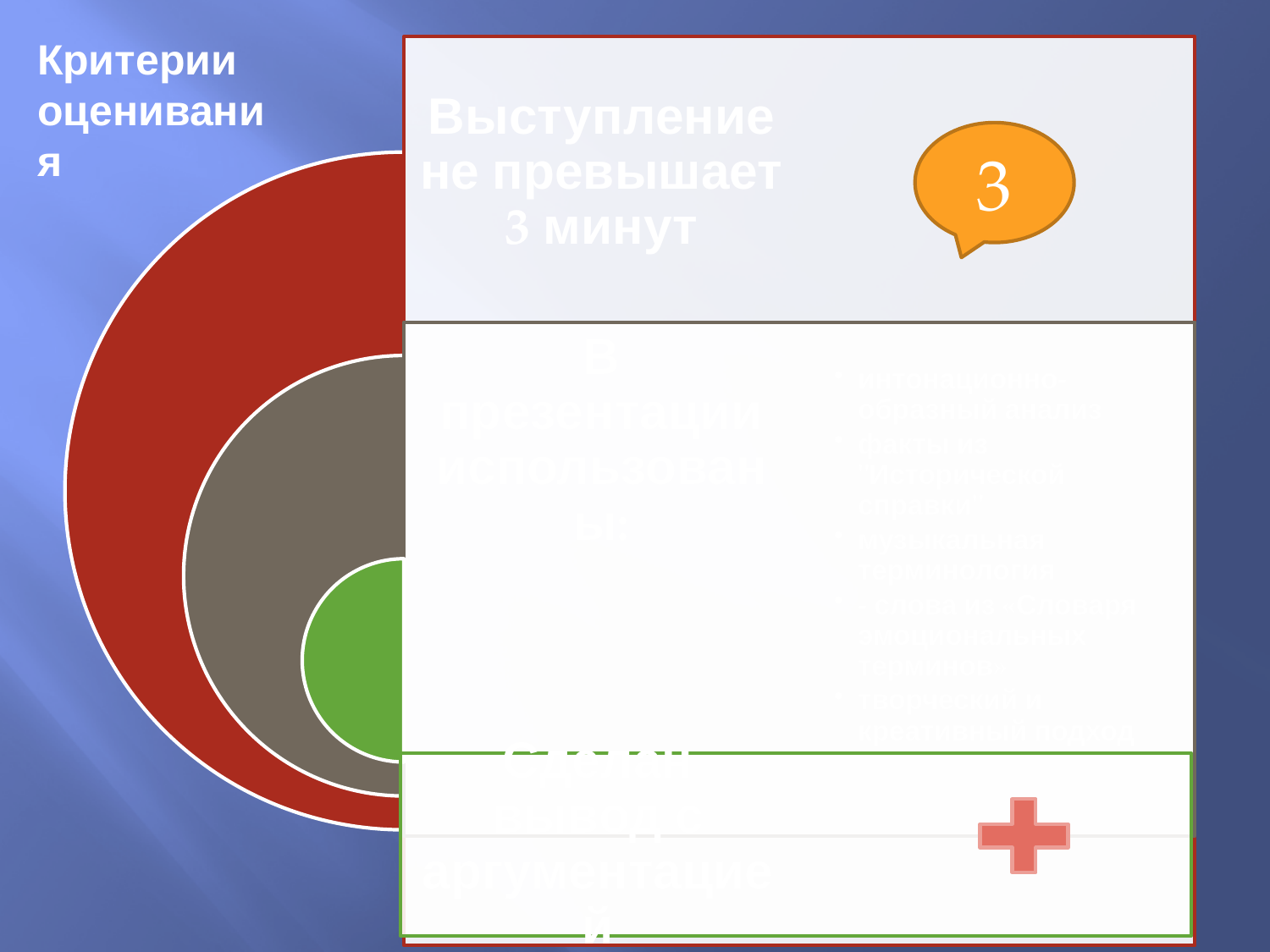

Критерии оценивания
Выступление не превышает 3 минут
В презентации использованы:
Сделан вывод с аргументацией
интонационно-образный анализ
факты из "Исторической справки"
музыкальная терминология
- слова из «Словаря эмоциональных терминов»
творческий и креативный подход

3